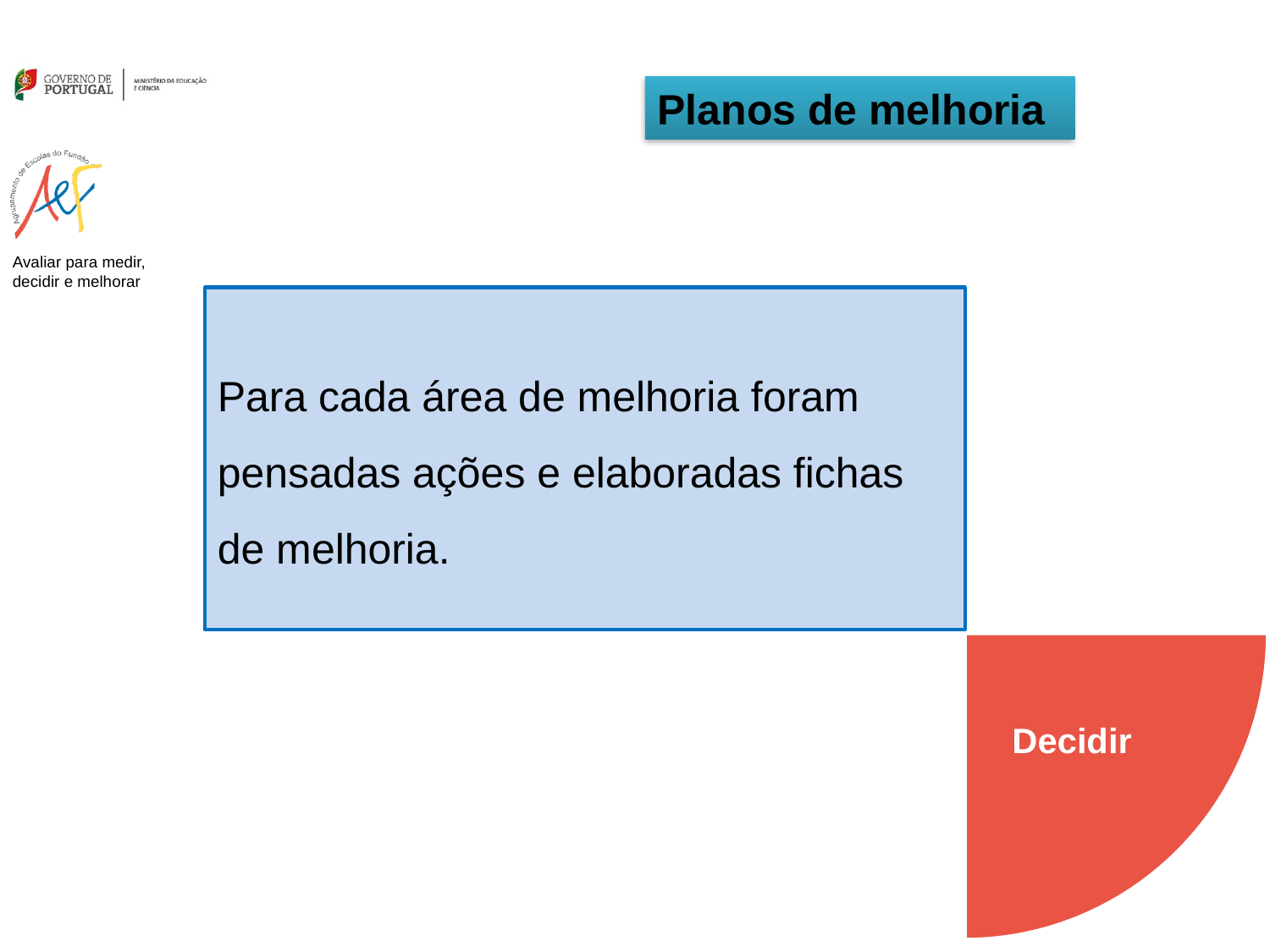

Planos de melhoria

Para cada área de melhoria foram pensadas ações e elaboradas fichas de melhoria.

Decidir